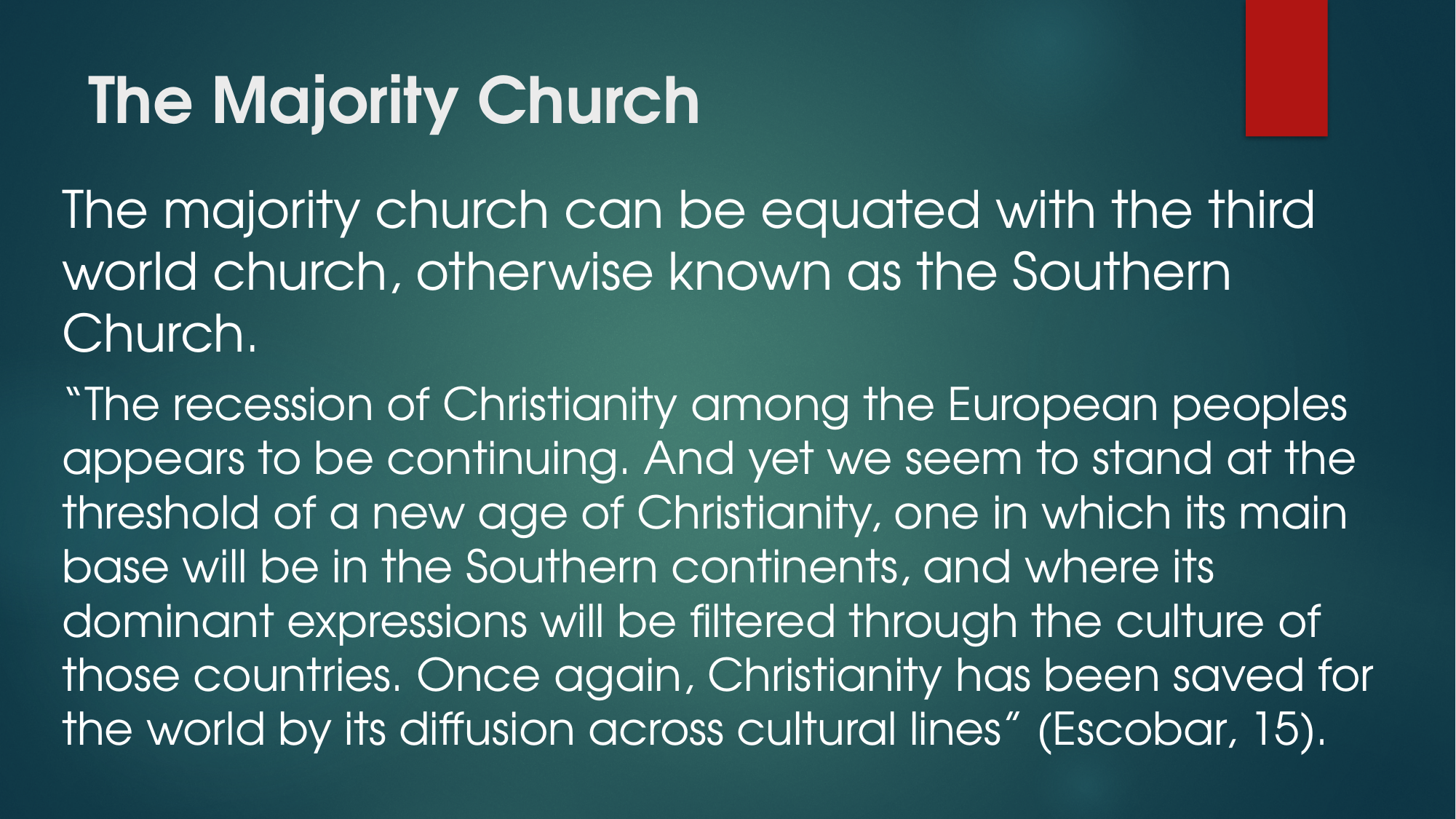

# The Majority Church
The majority church can be equated with the third world church, otherwise known as the Southern Church.
“The recession of Christianity among the European peoples appears to be continuing. And yet we seem to stand at the threshold of a new age of Christianity, one in which its main base will be in the Southern continents, and where its dominant expressions will be filtered through the culture of those countries. Once again, Christianity has been saved for the world by its diffusion across cultural lines” (Escobar, 15).